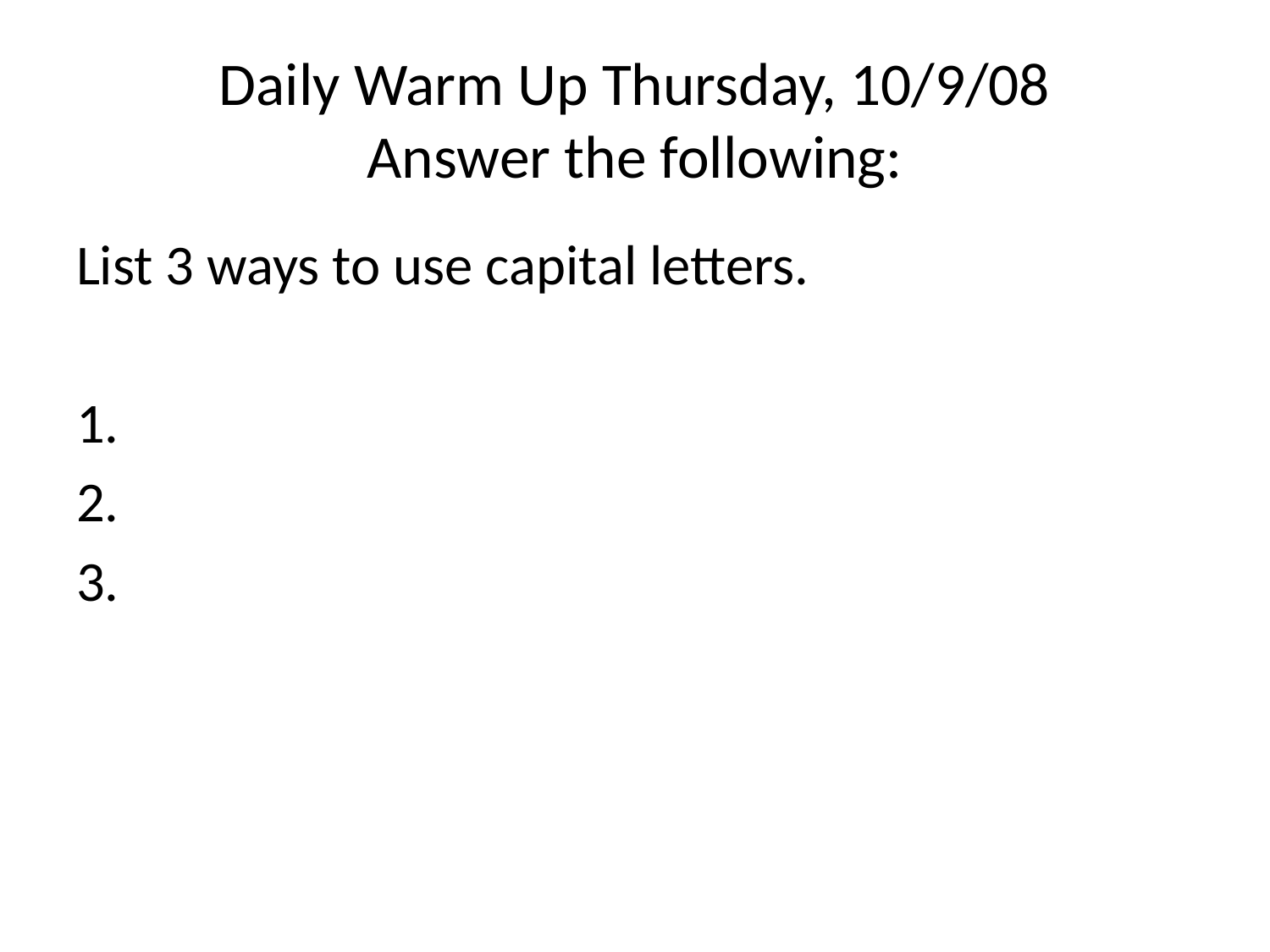

# Daily Warm Up Thursday, 10/9/08 Answer the following:
List 3 ways to use capital letters.

1.
2.
3.